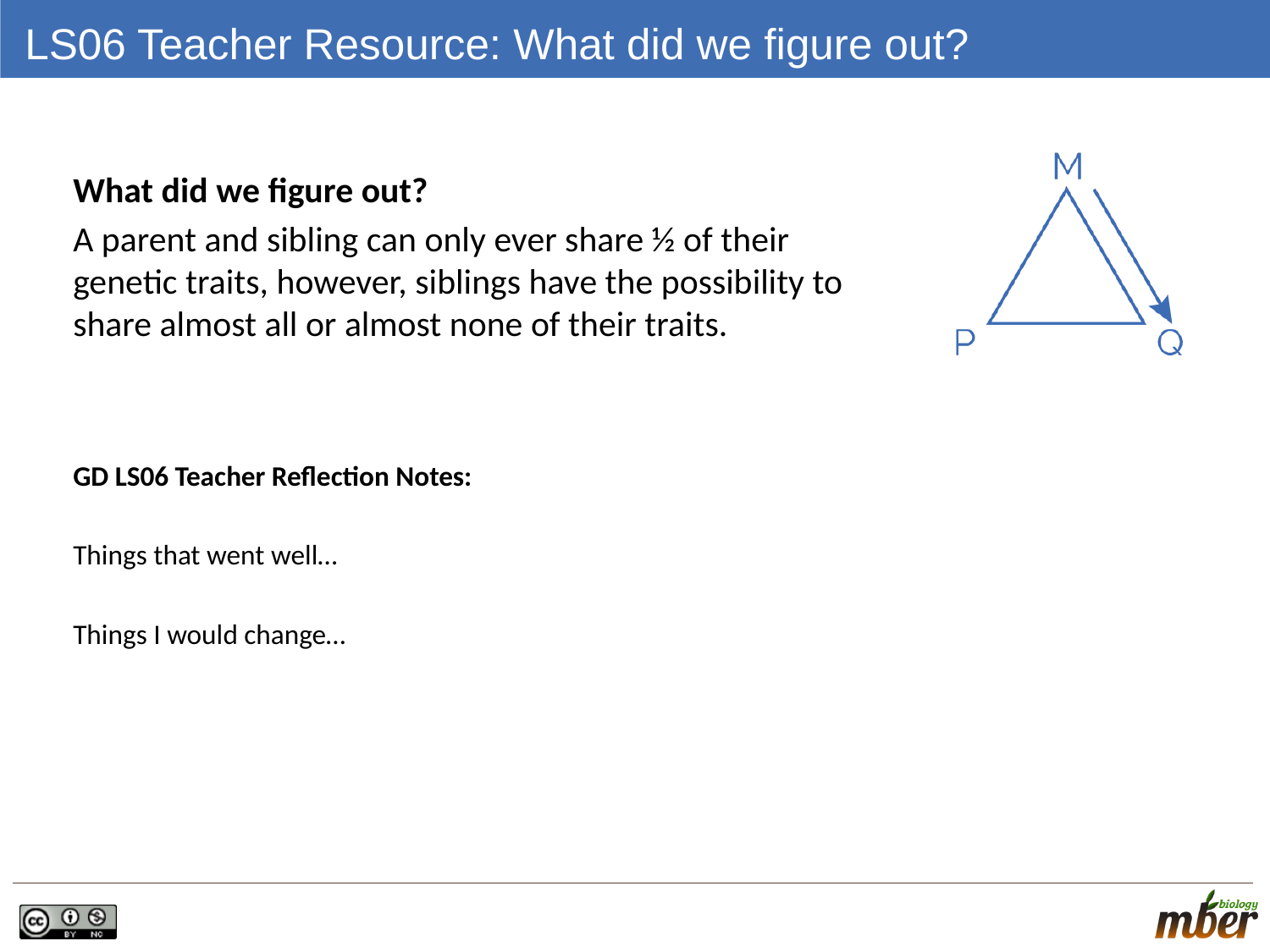

# LS06 Teacher Resource: What did we figure out?
What did we figure out?
A parent and sibling can only ever share ½ of their genetic traits, however, siblings have the possibility to share almost all or almost none of their traits.
GD LS06 Teacher Reflection Notes:

Things that went well…

Things I would change…